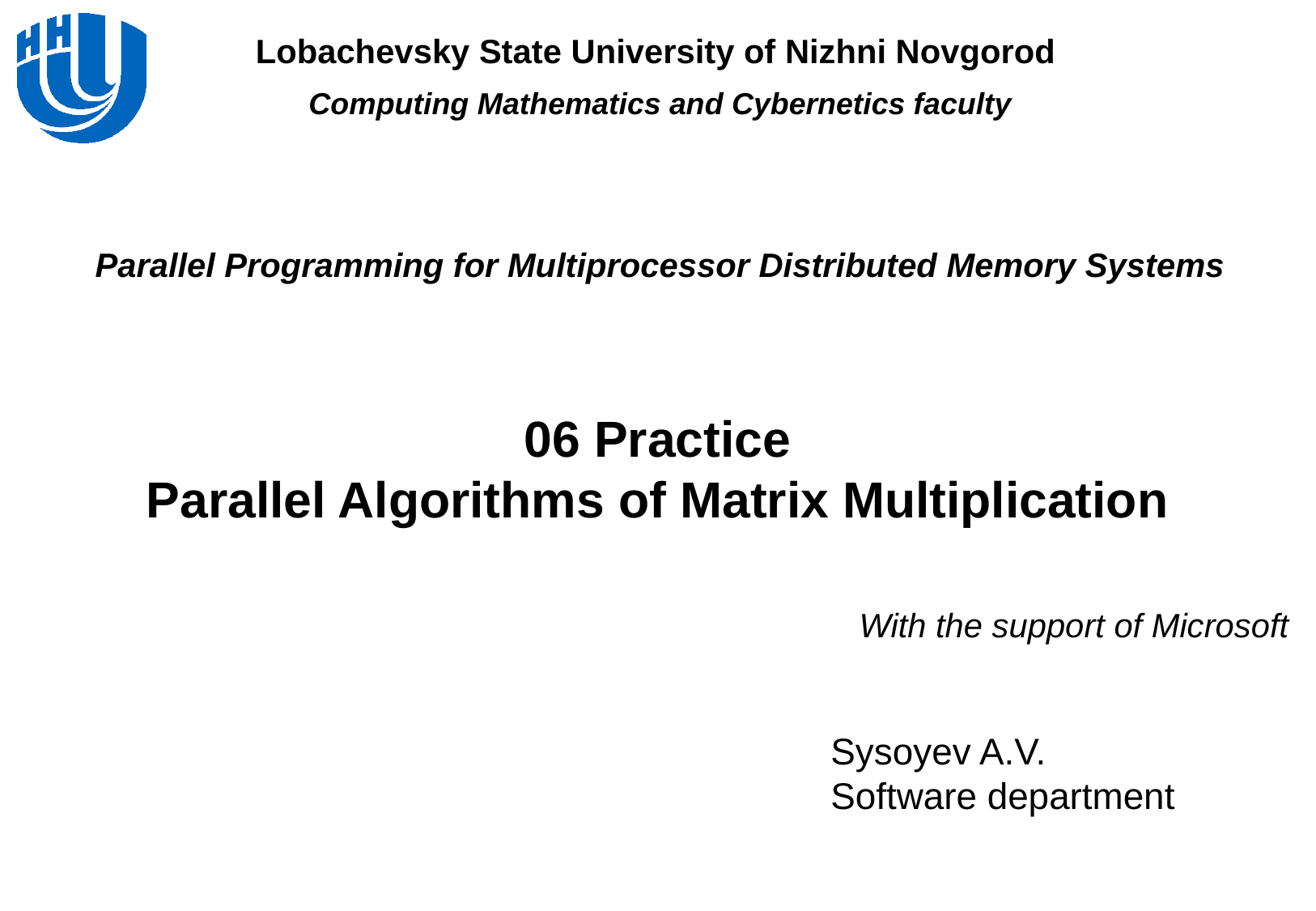

Parallel Programming for Multiprocessor Distributed Memory Systems
06 Practice
Parallel Algorithms of Matrix Multiplication
With the support of Microsoft
Sysoyev A.V.
Software department